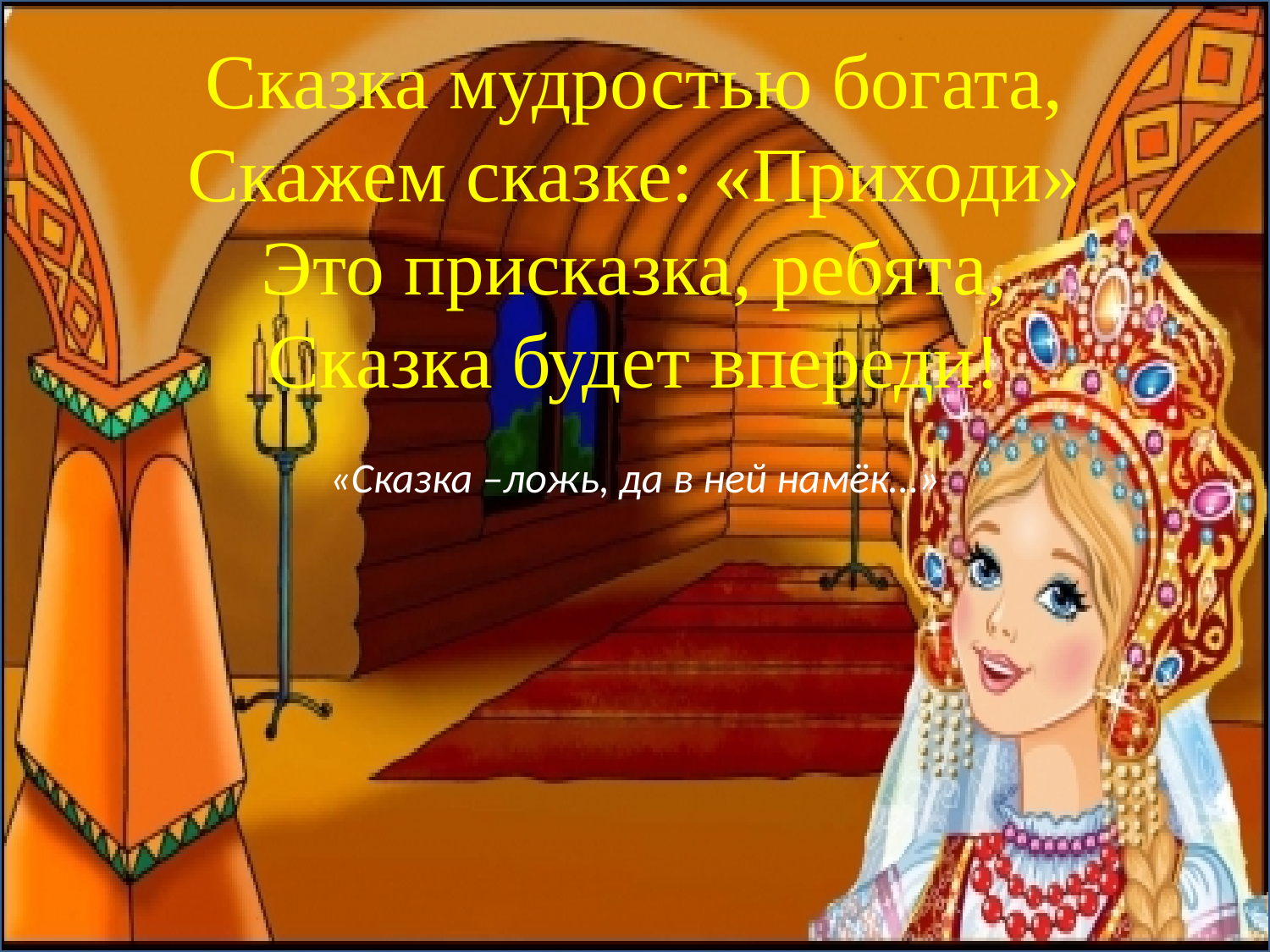

«Сказка –ложь, да в ней намёк…»
# Сказка мудростью богата, Скажем сказке: «Приходи» Это присказка, ребята, Сказка будет впереди!